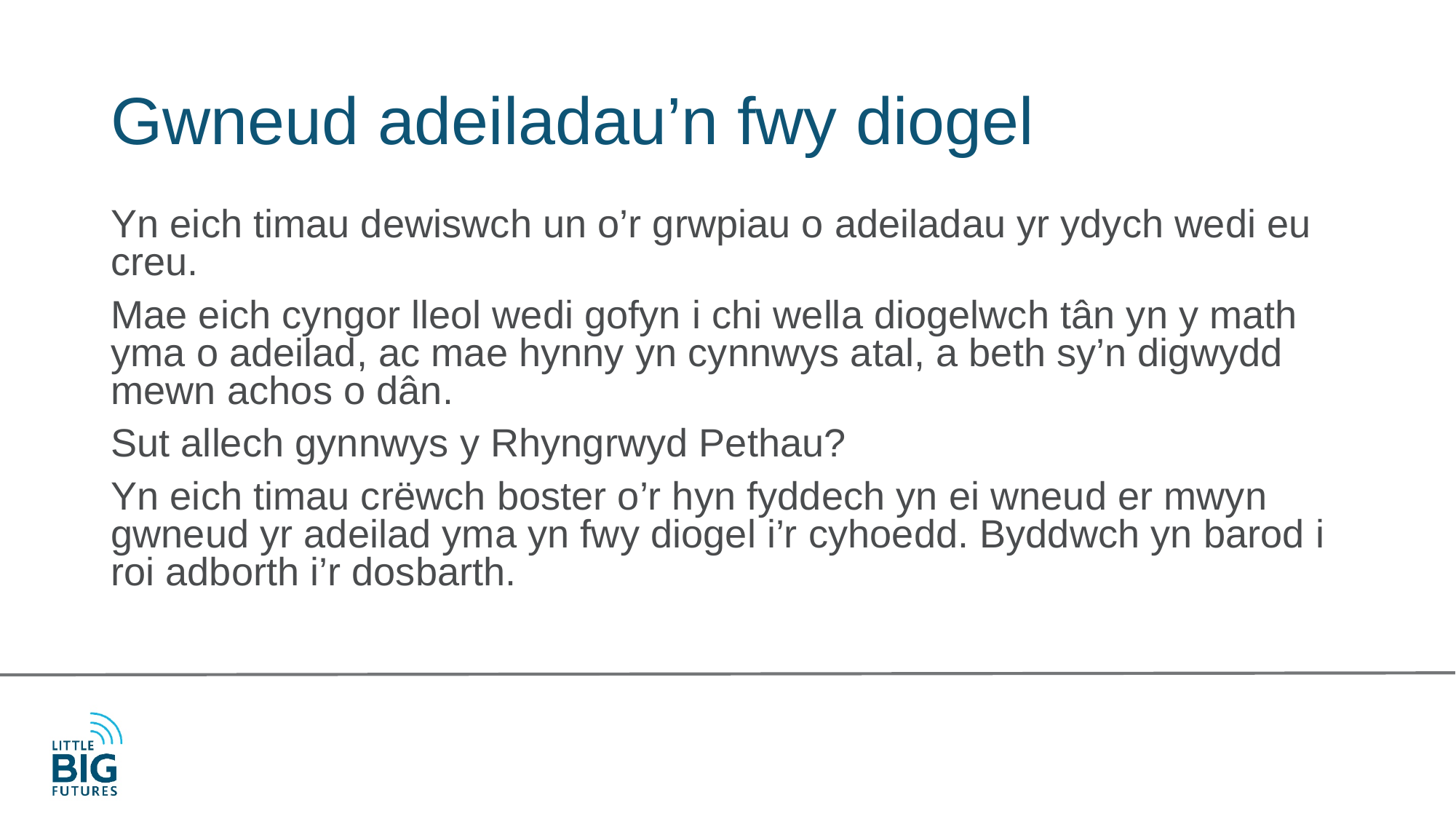

# Gwneud adeiladau’n fwy diogel
Yn eich timau dewiswch un o’r grwpiau o adeiladau yr ydych wedi eu creu.
Mae eich cyngor lleol wedi gofyn i chi wella diogelwch tân yn y math yma o adeilad, ac mae hynny yn cynnwys atal, a beth sy’n digwydd mewn achos o dân.
Sut allech gynnwys y Rhyngrwyd Pethau?
Yn eich timau crëwch boster o’r hyn fyddech yn ei wneud er mwyn gwneud yr adeilad yma yn fwy diogel i’r cyhoedd. Byddwch yn barod i roi adborth i’r dosbarth.